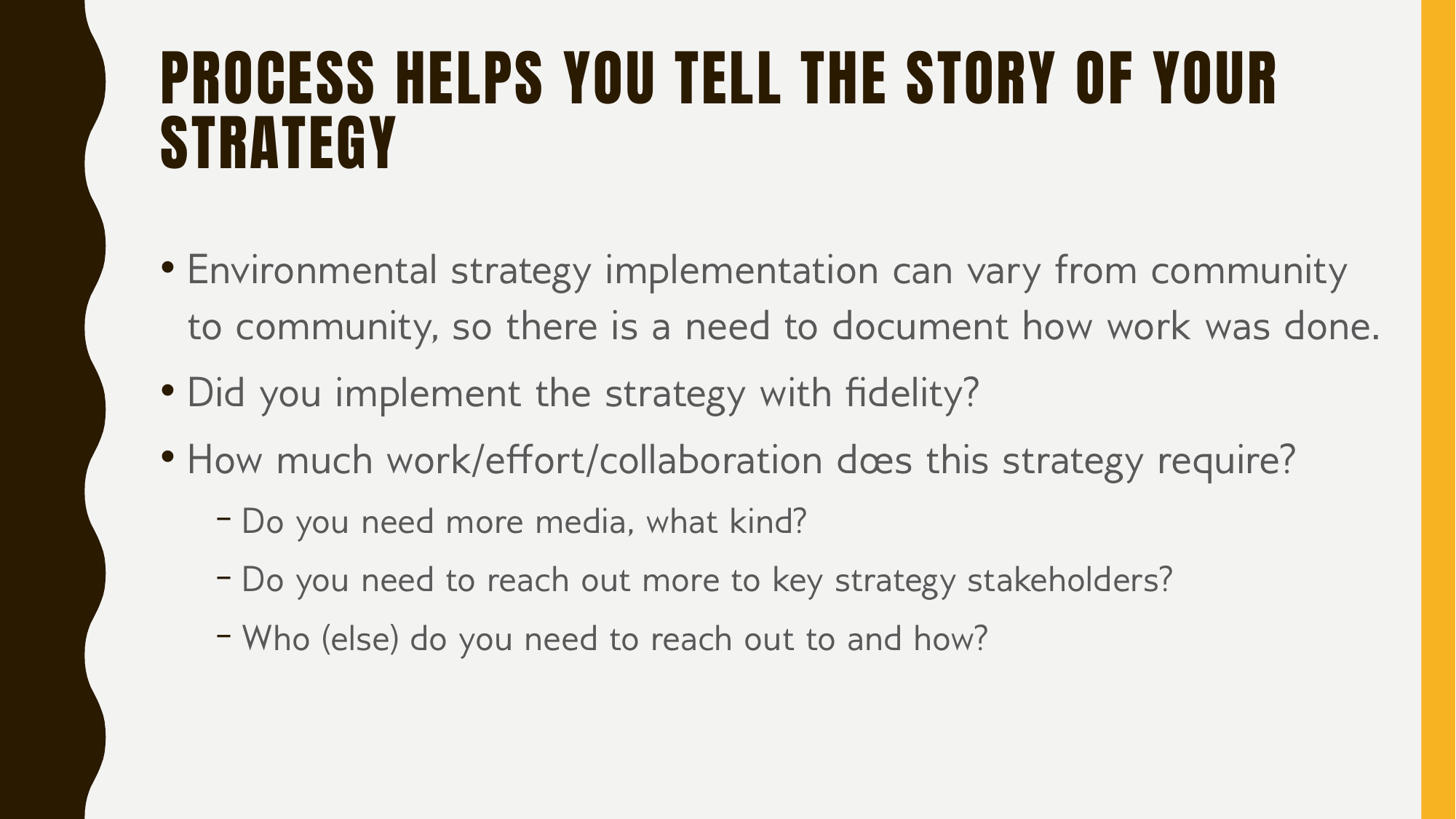

# Process helps you tell the story of your strategy
Environmental strategy implementation can vary from community to community, so there is a need to document how work was done.
Did you implement the strategy with fidelity?
How much work/effort/collaboration does this strategy require?
Do you need more media, what kind?
Do you need to reach out more to key strategy stakeholders?
Who (else) do you need to reach out to and how?